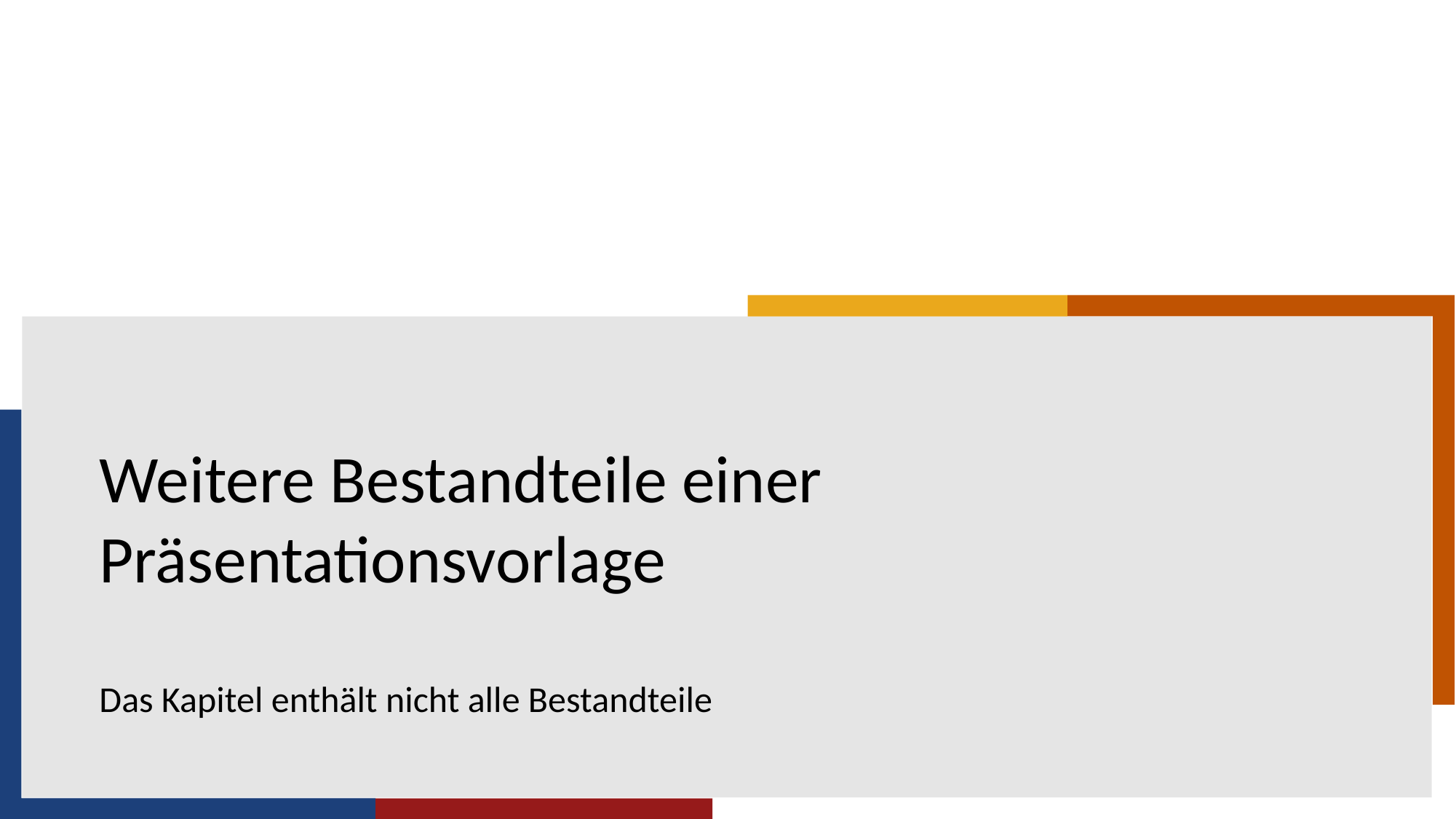

# Weitere Bestandteile einer Präsentationsvorlage
Das Kapitel enthält nicht alle Bestandteile